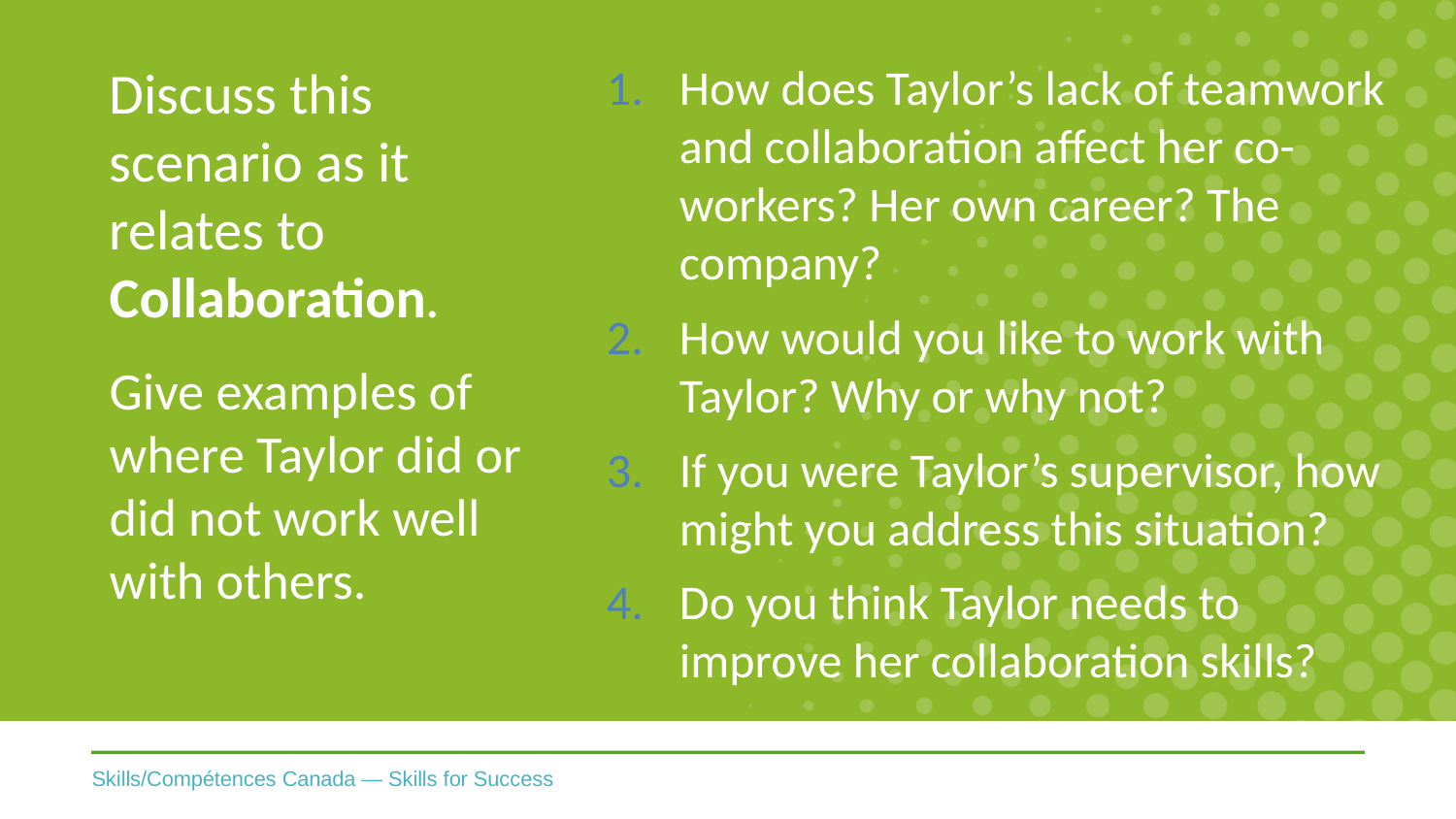

Discuss this scenario as it relates to Collaboration.
Give examples of where Taylor did or did not work well with others.

How does Taylor’s lack of teamwork and collaboration affect her co-workers? Her own career? The company?
How would you like to work with Taylor? Why or why not?
If you were Taylor’s supervisor, how might you address this situation?
Do you think Taylor needs to improve her collaboration skills?